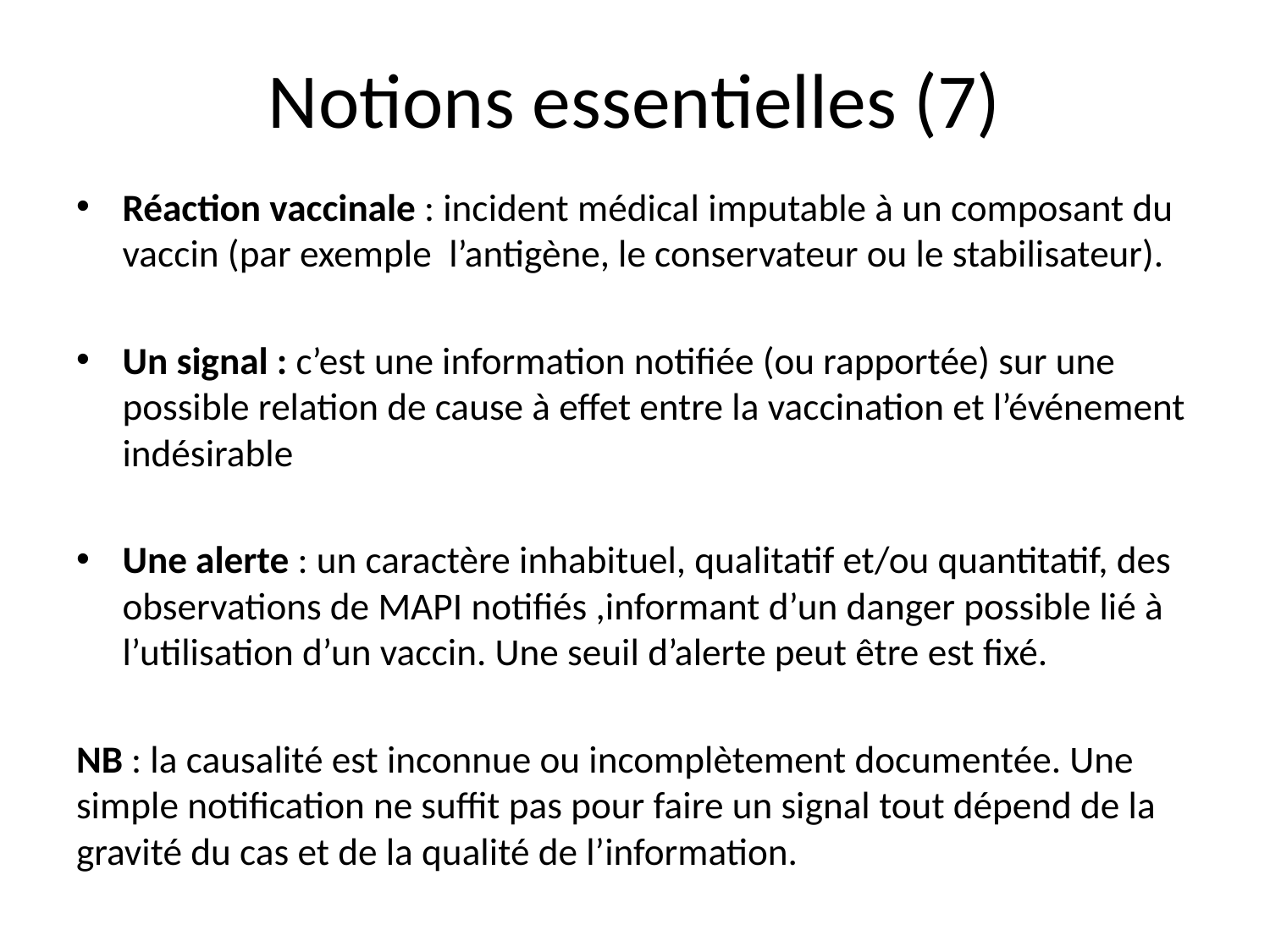

# Notions essentielles (7)
Réaction vaccinale : incident médical imputable à un composant du vaccin (par exemple  l’antigène, le conservateur ou le stabilisateur).

Un signal : c’est une information notifiée (ou rapportée) sur une possible relation de cause à effet entre la vaccination et l’événement indésirable

Une alerte : un caractère inhabituel, qualitatif et/ou quantitatif, des observations de MAPI notifiés ,informant d’un danger possible lié à l’utilisation d’un vaccin. Une seuil d’alerte peut être est fixé.

NB : la causalité est inconnue ou incomplètement documentée. Une simple notification ne suffit pas pour faire un signal tout dépend de la gravité du cas et de la qualité de l’information.